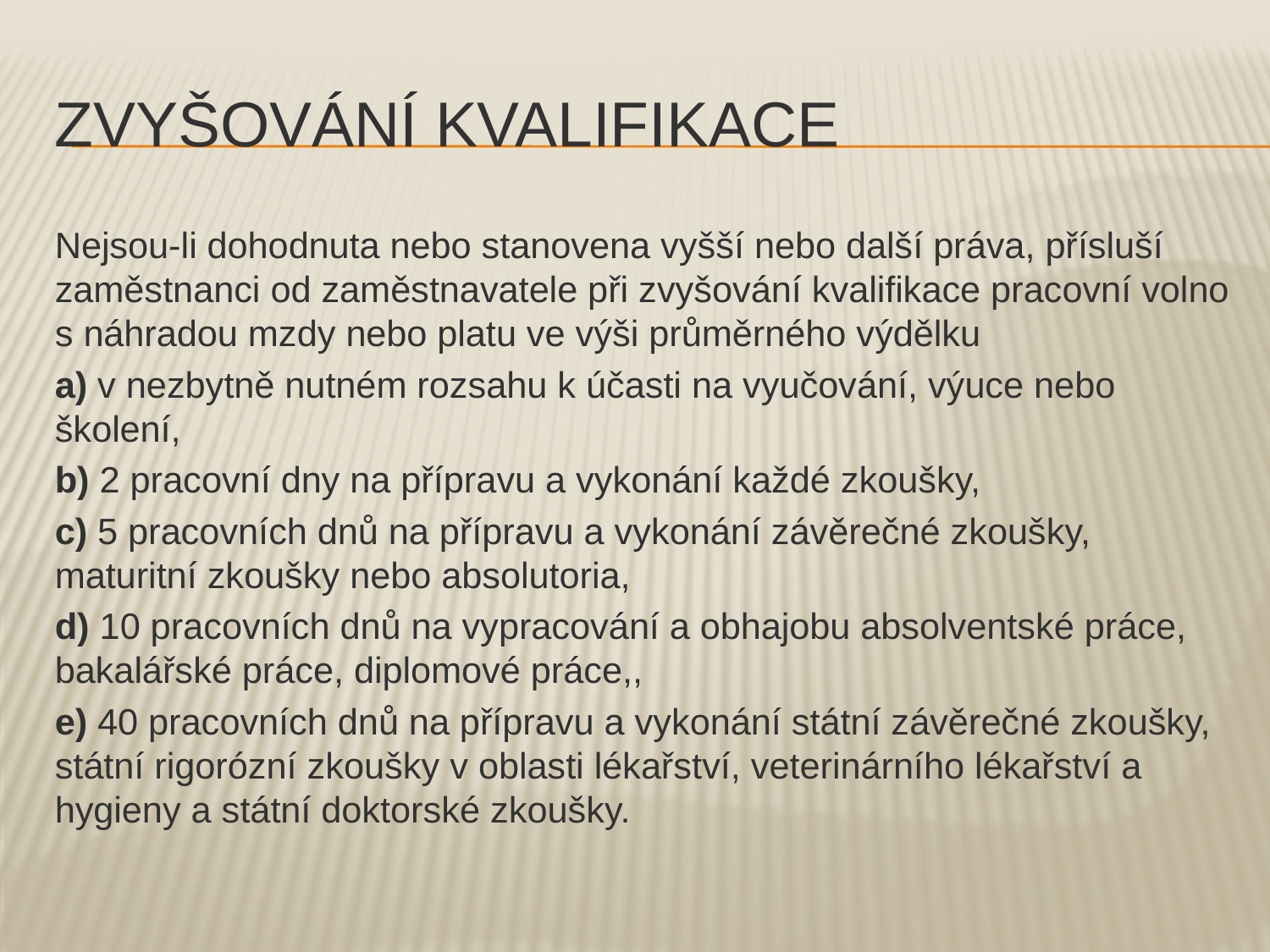

# Zvyšování kvalifikace
Nejsou-li dohodnuta nebo stanovena vyšší nebo další práva, přísluší zaměstnanci od zaměstnavatele při zvyšování kvalifikace pracovní volno s náhradou mzdy nebo platu ve výši průměrného výdělku
a) v nezbytně nutném rozsahu k účasti na vyučování, výuce nebo školení,
b) 2 pracovní dny na přípravu a vykonání každé zkoušky,
c) 5 pracovních dnů na přípravu a vykonání závěrečné zkoušky, maturitní zkoušky nebo absolutoria,
d) 10 pracovních dnů na vypracování a obhajobu absolventské práce, bakalářské práce, diplomové práce,,
e) 40 pracovních dnů na přípravu a vykonání státní závěrečné zkoušky, státní rigorózní zkoušky v oblasti lékařství, veterinárního lékařství a hygieny a státní doktorské zkoušky.